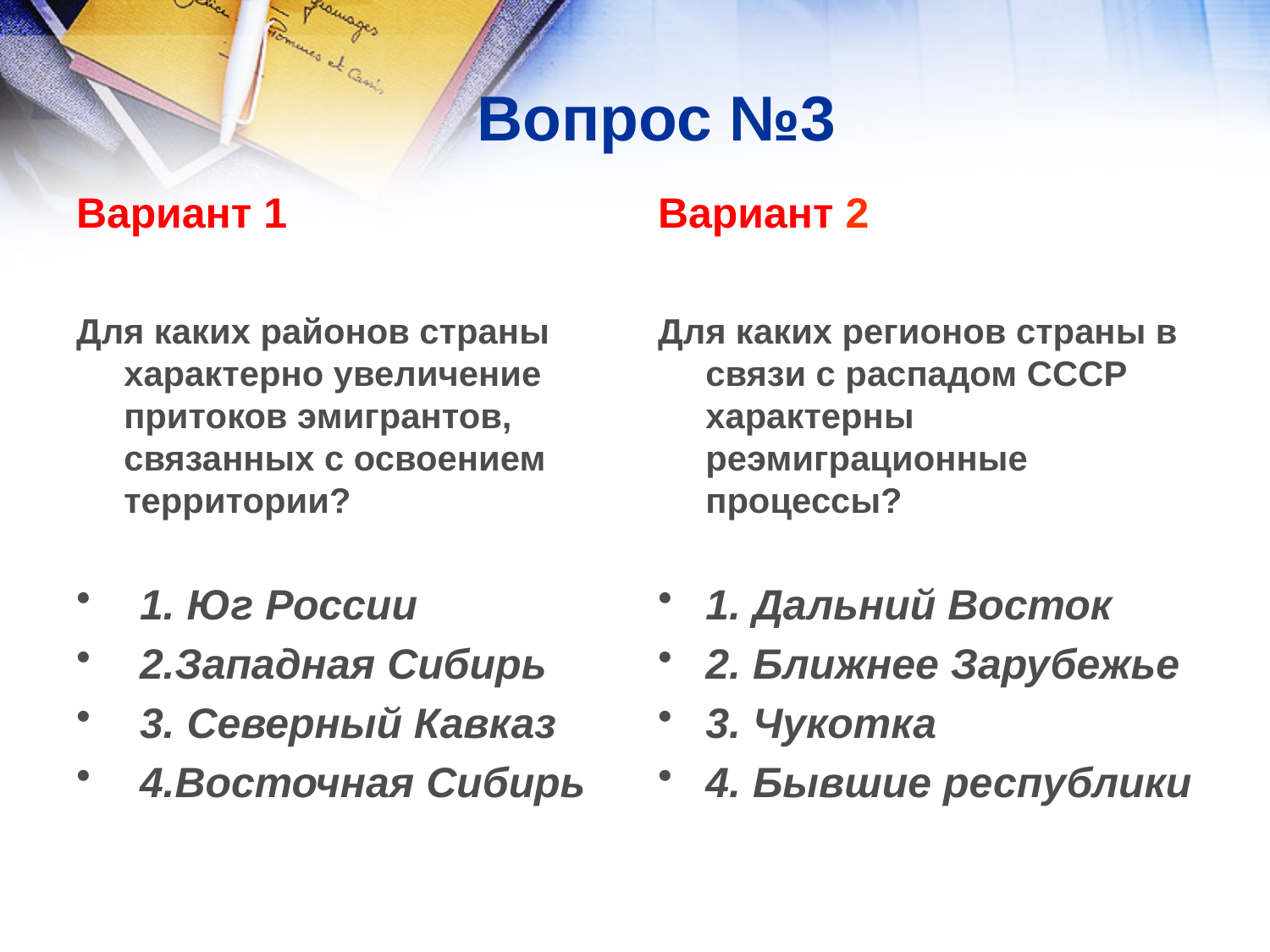

# Вопрос №3
Вариант 1

Вариант 2

Для каких районов страны характерно увеличение притоков эмигрантов, связанных с освоением территории?

1. Юг России
2.Западная Сибирь
3. Северный Кавказ
4.Восточная Сибирь
Для каких регионов страны в связи с распадом СССР характерны реэмиграционные процессы?

1. Дальний Восток
2. Ближнее Зарубежье
3. Чукотка
4. Бывшие республики